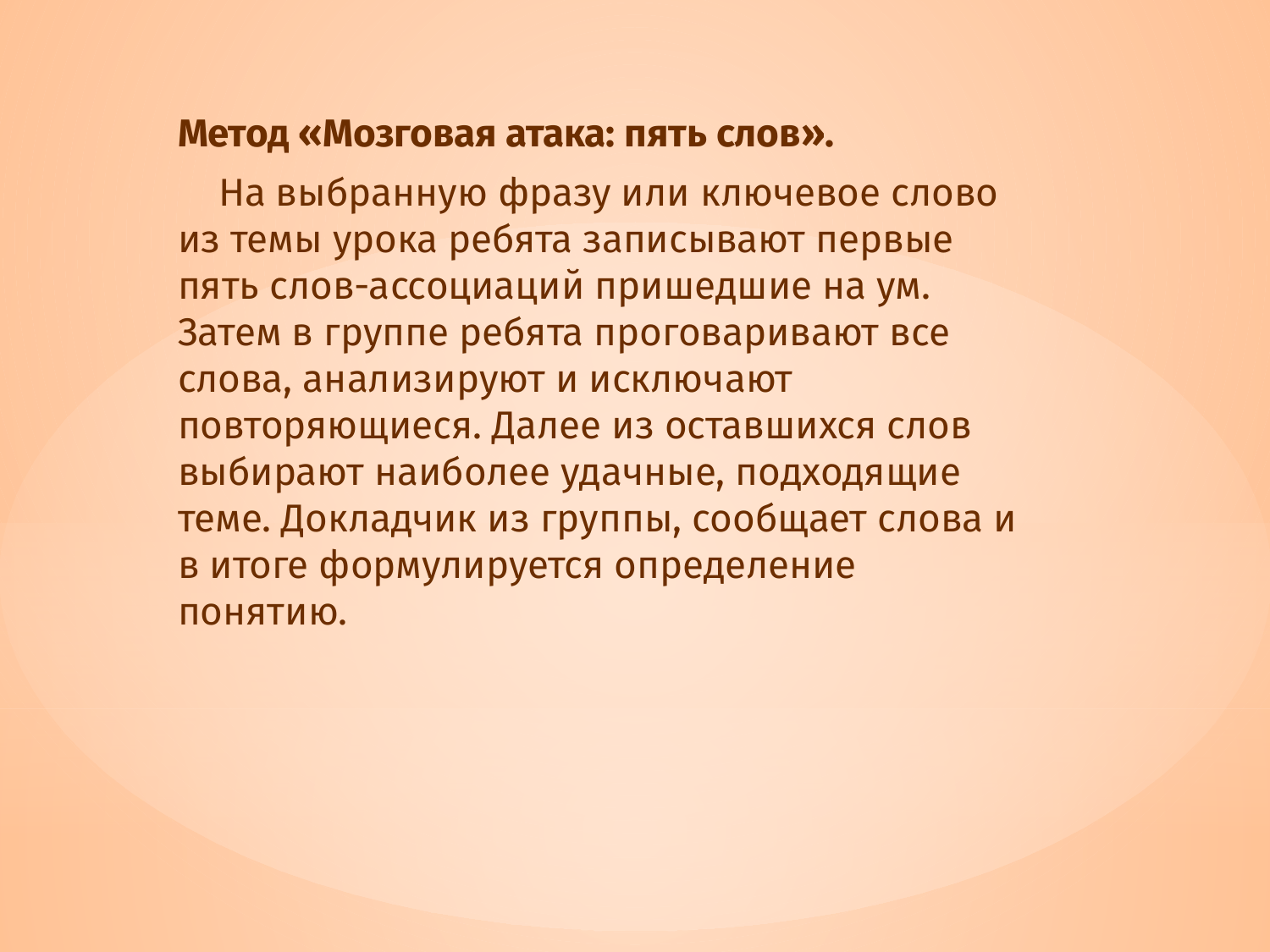

Метод «Мозговая атака: пять слов».
    На выбранную фразу или ключевое слово из темы урока ребята записывают первые пять слов-ассоциаций пришедшие на ум. Затем в группе ребята проговаривают все слова, анализируют и исключают повторяющиеся. Далее из оставшихся слов выбирают наиболее удачные, подходящие теме. Докладчик из группы, сообщает слова и в итоге формулируется определение понятию.
#